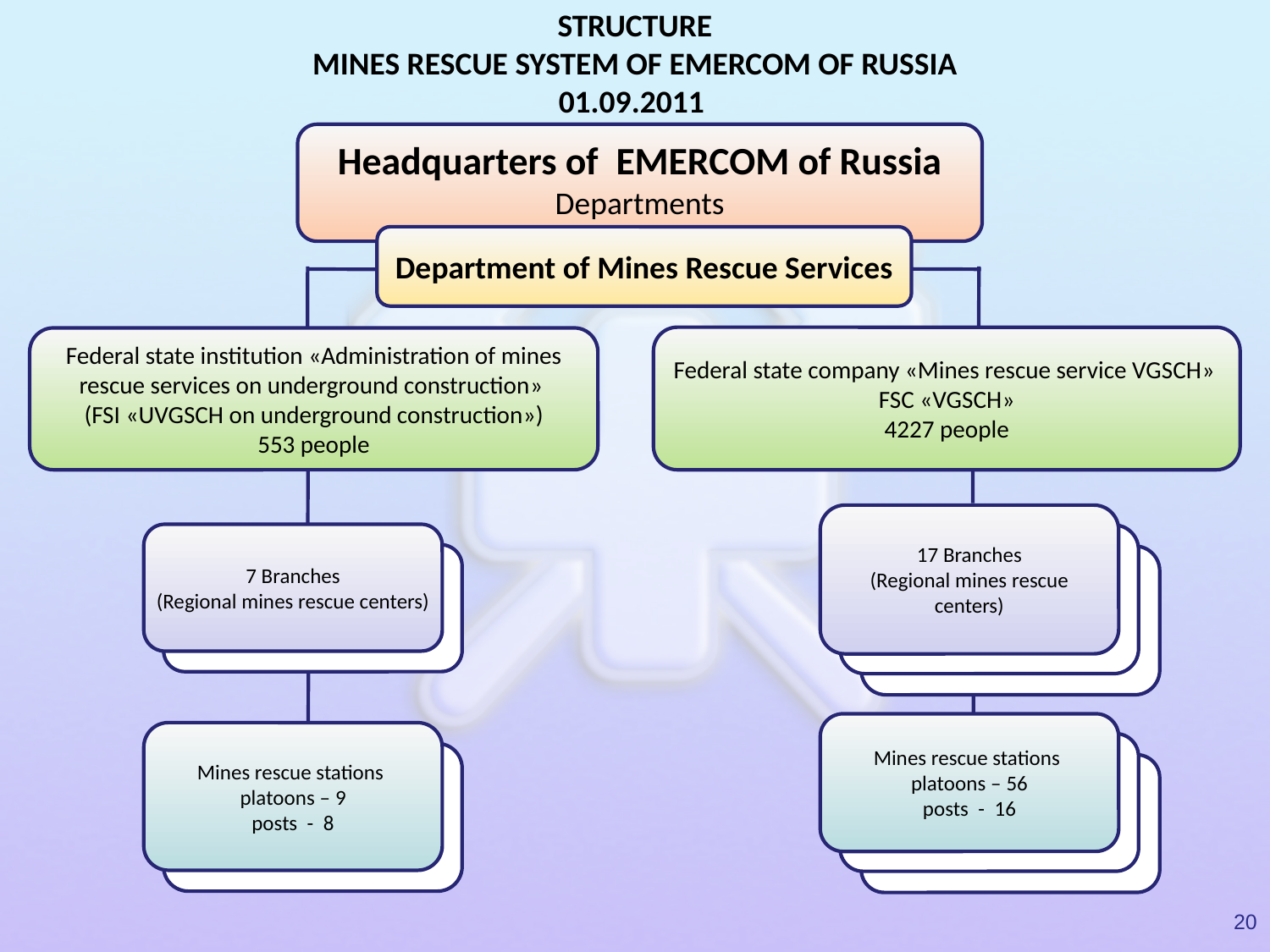

# STRUCTURE MINES RESCUE SYSTEM OF EMERCOM OF RUSSIA 01.09.2011
Headquarters of  EMERCOM of Russia
Departments
Department of Mines Rescue Services
Federal state company «Mines rescue service VGSCH»
FSC «VGSCH»
4227 people

Federal state institution «Administration of mines rescue services on underground construction»
(FSI «UVGSCH on underground construction»)
553 people

17 Branches
(Regional mines rescue centers)
7 Branches
(Regional mines rescue centers)
Филиалы
Военизированные
горноспасательные отряды
(ВГСО)
Филиалы
Военизированные
горноспасательные отряды
(ВГСО)
Филиалы
Военизированные
горноспасательные отряды
(ВГСО)
Mines rescue stations  platoons – 56
posts  -  16
Mines rescue stations  platoons – 9
posts  -  8
Военизированные
горноспасательные взводы
(пункты)
(ВГСВ, ВГСП)
Военизированные
горноспасательные взводы
(пункты)
(ВГСВ, ВГСП)

20